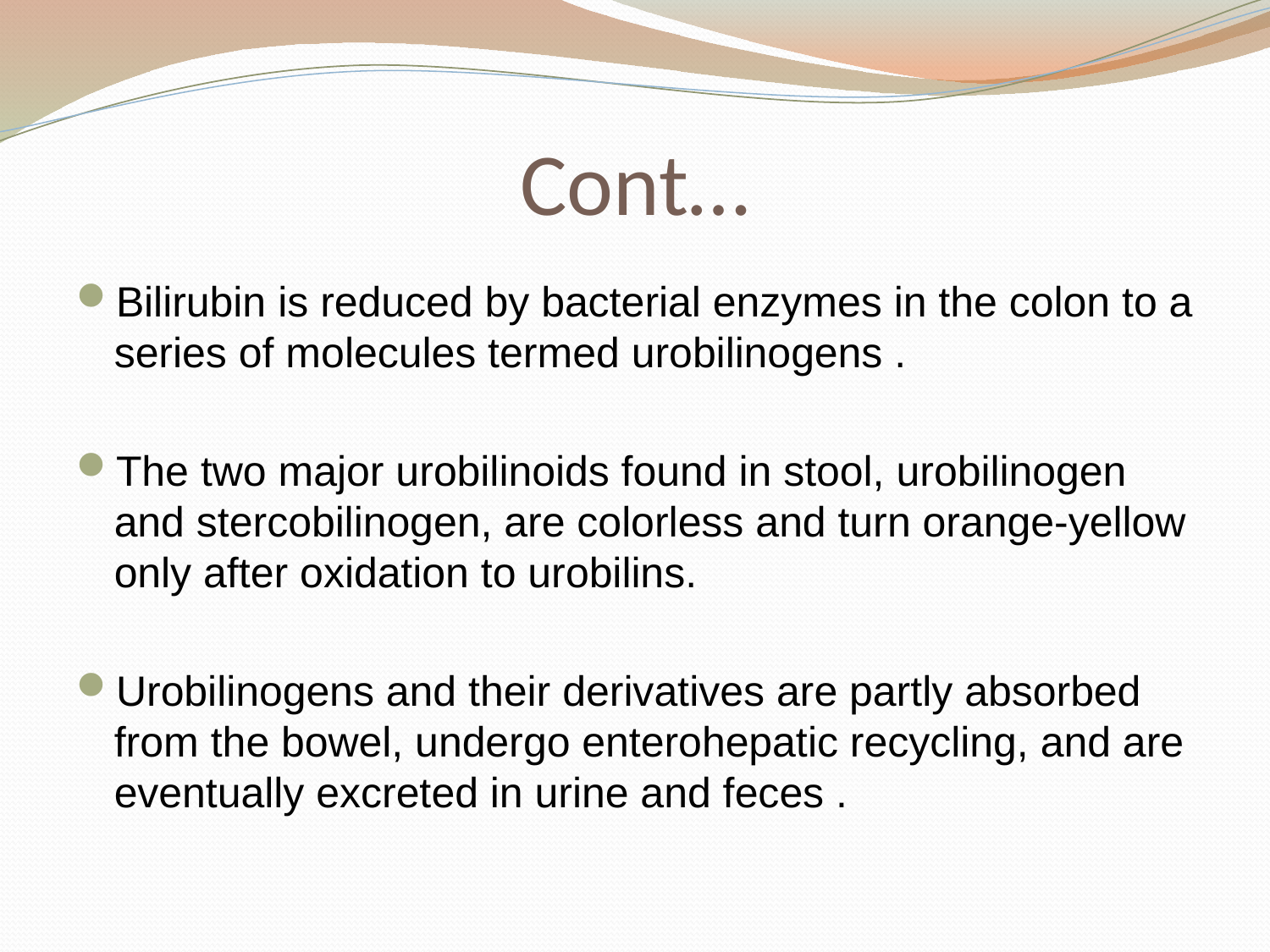

# Cont…
Bilirubin is reduced by bacterial enzymes in the colon to a series of molecules termed urobilinogens .

The two major urobilinoids found in stool, urobilinogen and stercobilinogen, are colorless and turn orange-yellow only after oxidation to urobilins.

Urobilinogens and their derivatives are partly absorbed from the bowel, undergo enterohepatic recycling, and are eventually excreted in urine and feces .